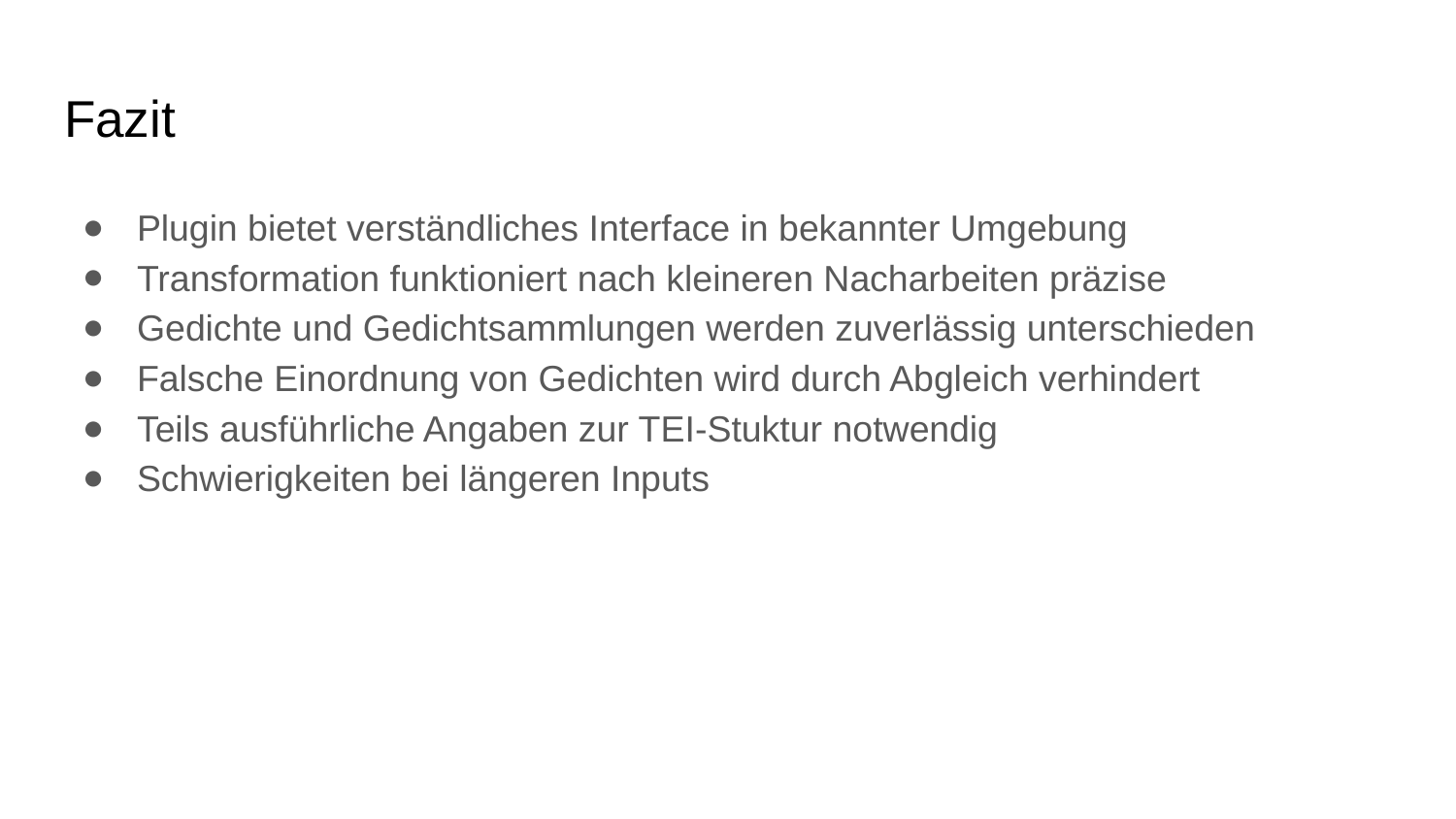

# Fazit
Plugin bietet verständliches Interface in bekannter Umgebung
Transformation funktioniert nach kleineren Nacharbeiten präzise
Gedichte und Gedichtsammlungen werden zuverlässig unterschieden
Falsche Einordnung von Gedichten wird durch Abgleich verhindert
Teils ausführliche Angaben zur TEI-Stuktur notwendig
Schwierigkeiten bei längeren Inputs